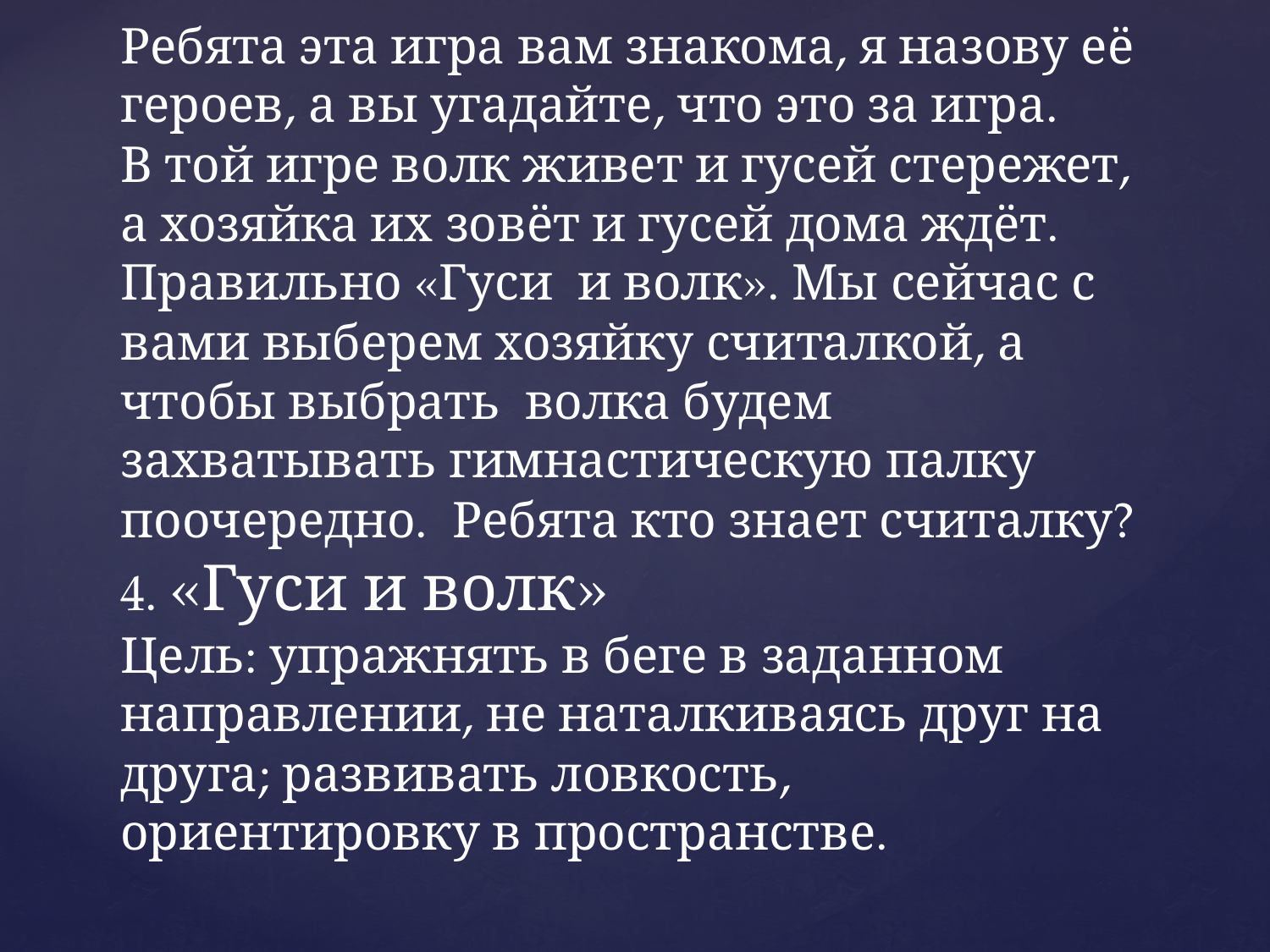

# Ребята эта игра вам знакома, я назову её героев, а вы угадайте, что это за игра. В той игре волк живет и гусей стережет, а хозяйка их зовёт и гусей дома ждёт. Правильно «Гуси  и волк». Мы сейчас с вами выберем хозяйку считалкой, а чтобы выбрать  волка будем  захватывать гимнастическую палку поочередно.  Ребята кто знает считалку? 4. «Гуси и волк» Цель: упражнять в беге в заданном направлении, не наталкиваясь друг на друга; развивать ловкость, ориентировку в пространстве.